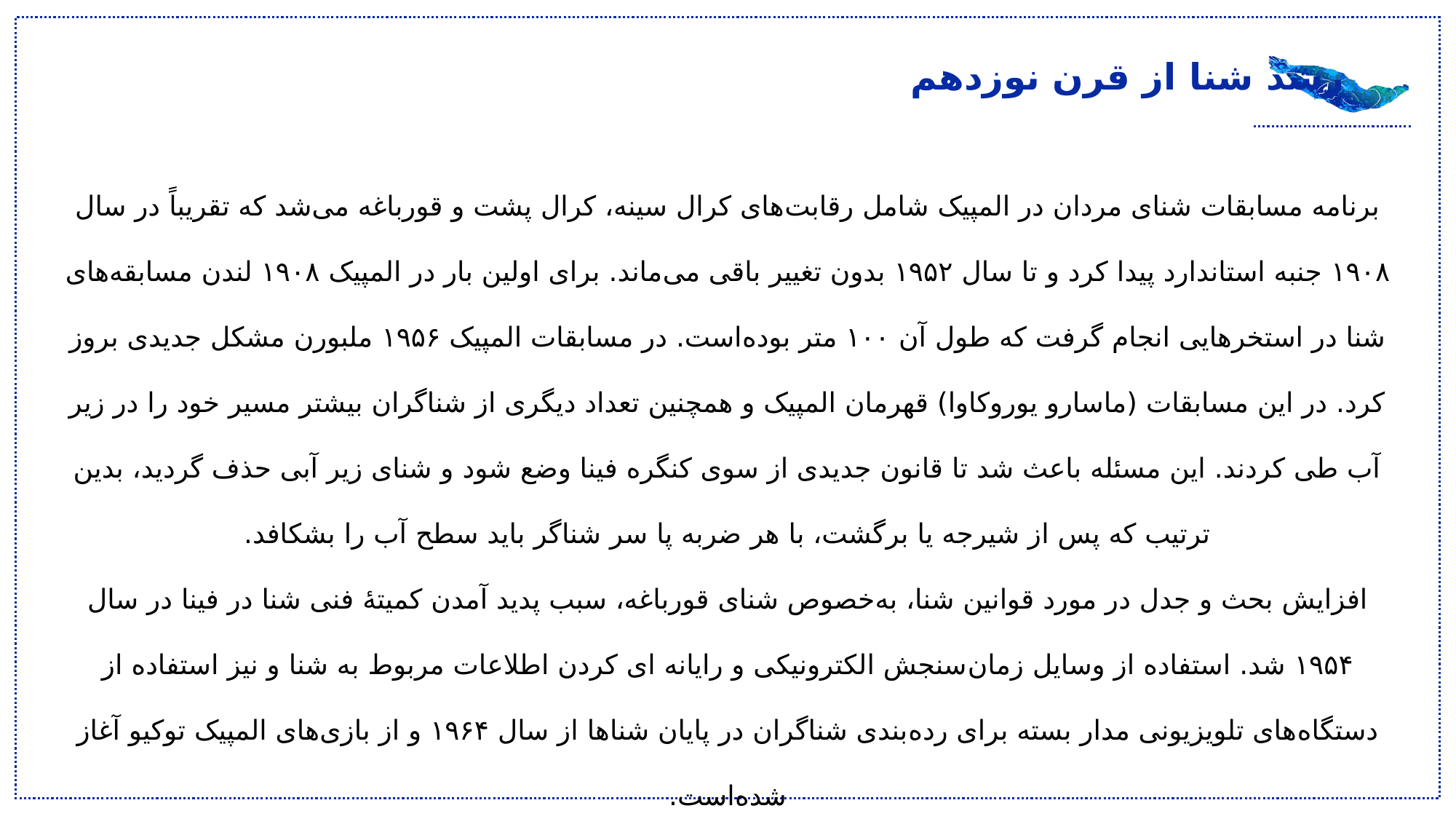

رشد شنا از قرن نوزدهم
برنامه مسابقات شنای مردان در المپیک شامل رقابت‌های کرال سینه، کرال پشت و قورباغه می‌شد که تقریباً در سال ۱۹۰۸ جنبه استاندارد پیدا کرد و تا سال ۱۹۵۲ بدون تغییر باقی می‌ماند. برای اولین بار در المپیک ۱۹۰۸ لندن مسابقه‌های شنا در استخرهایی انجام گرفت که طول آن ۱۰۰ متر بوده‌است. در مسابقات المپیک ۱۹۵۶ ملبورن مشکل جدیدی بروز کرد. در این مسابقات (ماسارو یوروکاوا) قهرمان المپیک و همچنین تعداد دیگری از شناگران بیشتر مسیر خود را در زیر آب طی کردند. این مسئله باعث شد تا قانون جدیدی از سوی کنگره فینا وضع شود و شنای زیر آبی حذف گردید، بدین ترتیب که پس از شیرجه یا برگشت، با هر ضربه پا سر شناگر باید سطح آب را بشکافد.
افزایش بحث و جدل در مورد قوانین شنا، به‌خصوص شنای قورباغه، سبب پدید آمدن کمیتهٔ فنی شنا در فینا در سال ۱۹۵۴ شد. استفاده از وسایل زمان‌سنجش الکترونیکی و رایانه ای کردن اطلاعات مربوط به شنا و نیز استفاده از دستگاه‌های تلویزیونی مدار بسته برای رده‌بندی شناگران در پایان شناها از سال ۱۹۶۴ و از بازی‌های المپیک توکیو آغاز شده‌است.